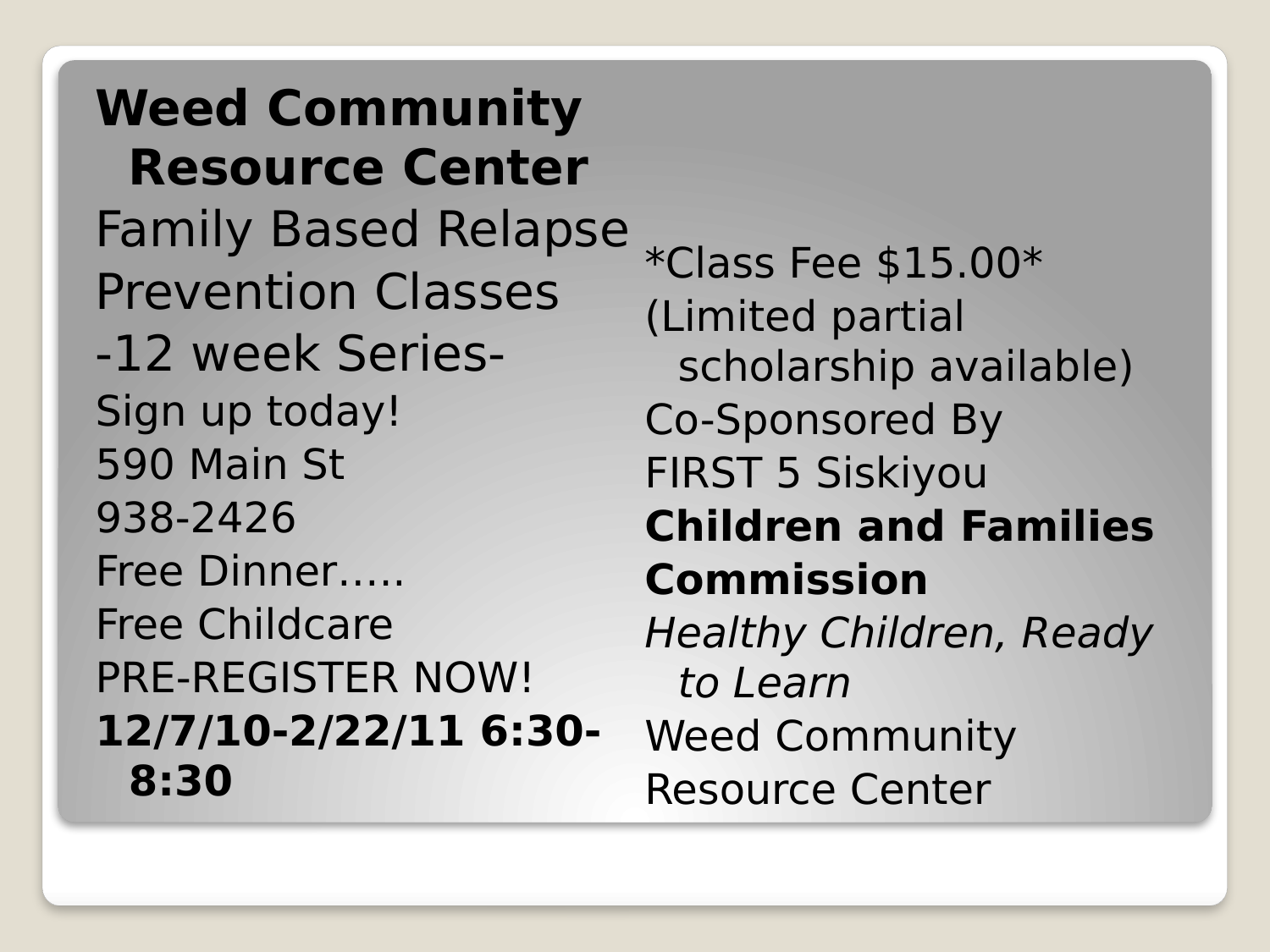

Weed Community Resource Center
Family Based Relapse
Prevention Classes
-12 week Series-
Sign up today!
590 Main St
938-2426
Free Dinner…..
Free Childcare
PRE-REGISTER NOW!
12/7/10-2/22/11 6:30-8:30

*Class Fee $15.00*
(Limited partial scholarship available)
Co-Sponsored By
FIRST 5 Siskiyou
Children and Families
Commission
Healthy Children, Ready to Learn
Weed Community
Resource Center